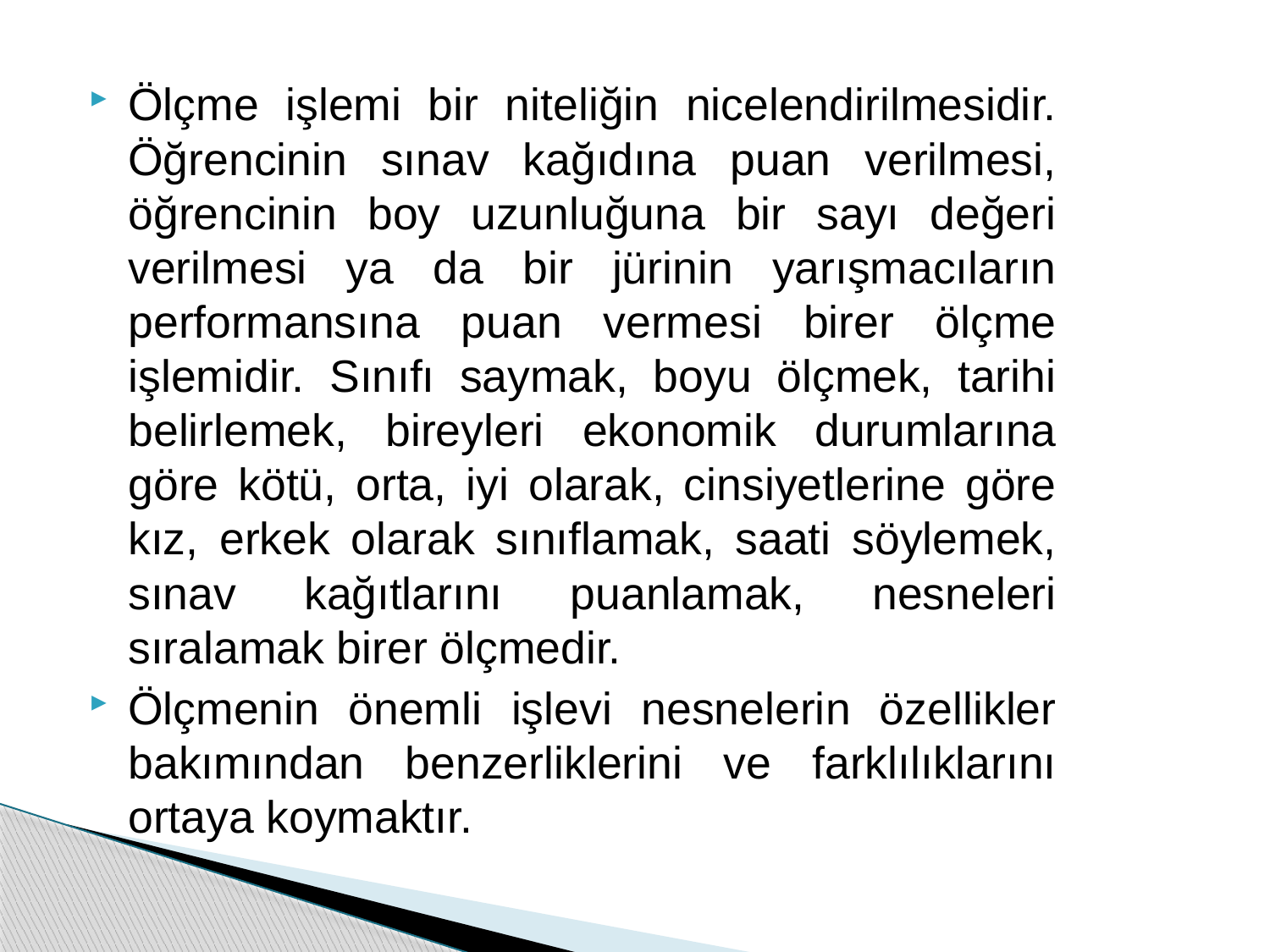

Ölçme işlemi bir niteliğin nicelendirilmesidir. Öğrencinin sınav kağıdına puan verilmesi, öğrencinin boy uzunluğuna bir sayı değeri verilmesi ya da bir jürinin yarışmacıların performansına puan vermesi birer ölçme işlemidir. Sınıfı saymak, boyu ölçmek, tarihi belirlemek, bireyleri ekonomik durumlarına göre kötü, orta, iyi olarak, cinsiyetlerine göre kız, erkek olarak sınıflamak, saati söylemek, sınav kağıtlarını puanlamak, nesneleri sıralamak birer ölçmedir.
Ölçmenin önemli işlevi nesnelerin özellikler bakımından benzerliklerini ve farklılıklarını ortaya koymaktır.